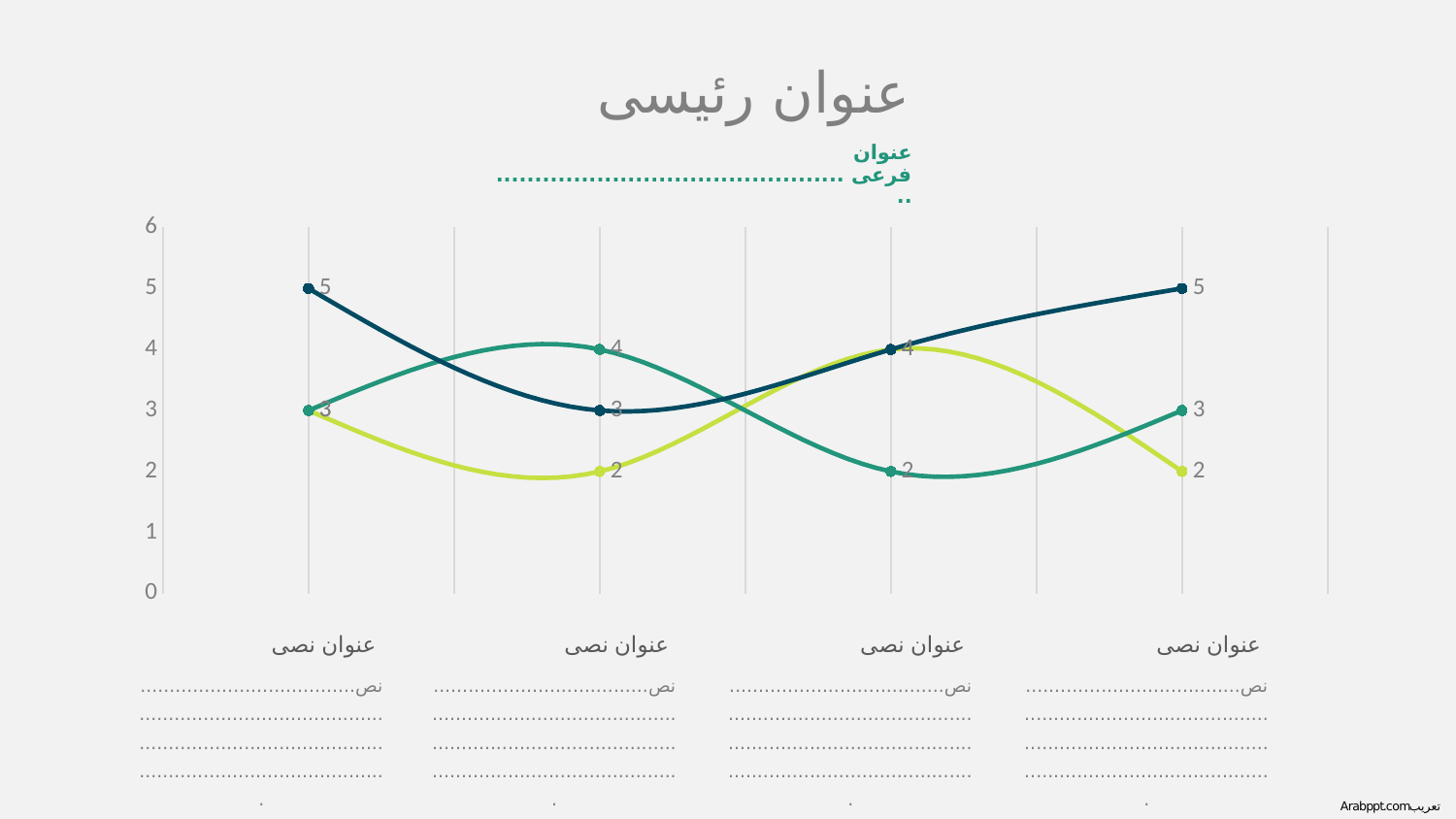

عنوان رئيسى
عنوان فرعى ...............................................

### Chart

| Category | Data 1 | Data 2 | Data 3 |
|---|---|---|---|
عنوان نصى
نص....................................................................................................................................................................
عنوان نصى
نص....................................................................................................................................................................
عنوان نصى
نص....................................................................................................................................................................
عنوان نصى
نص....................................................................................................................................................................